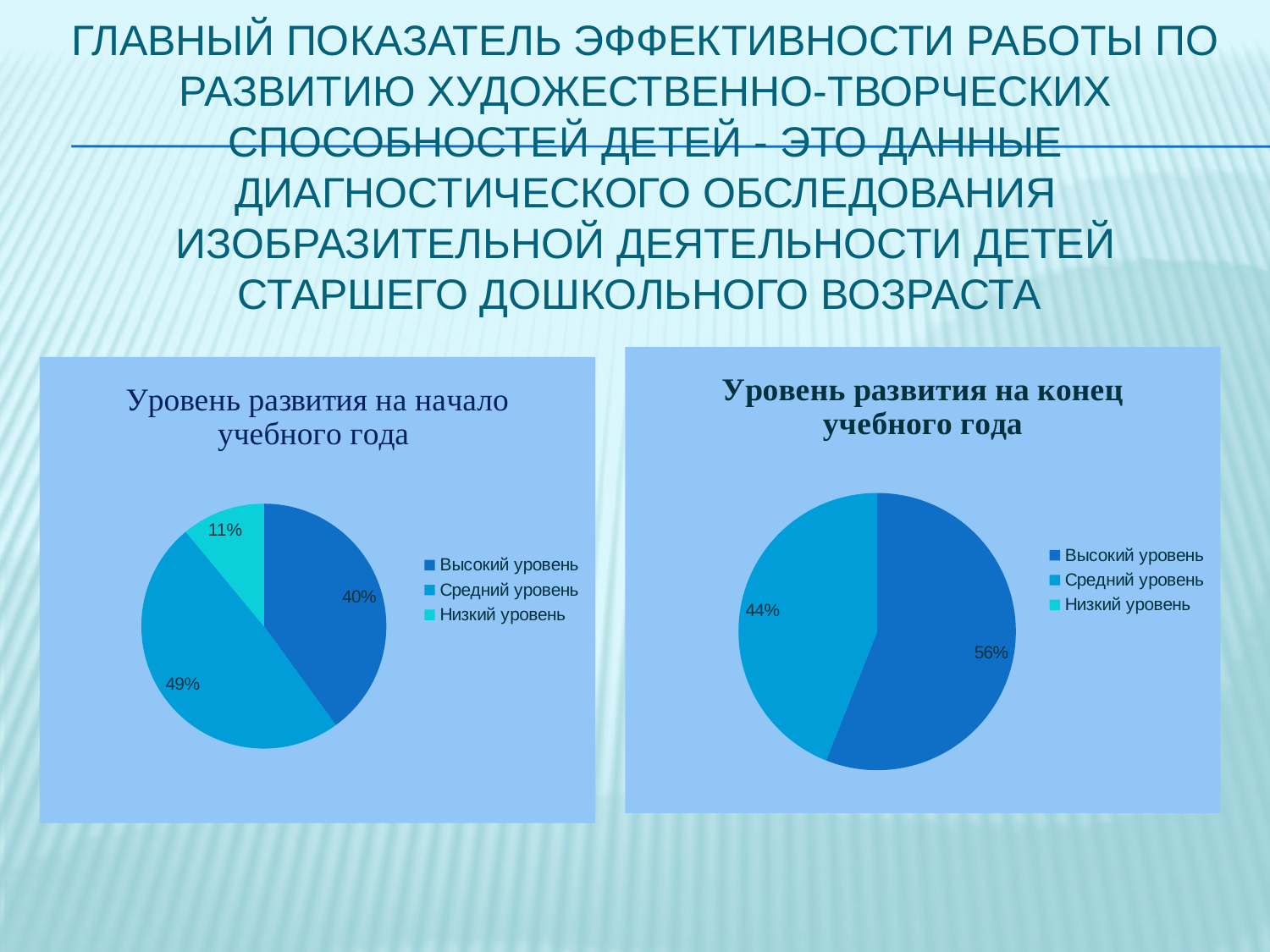

# Главный показатель эффективности работы по развитию художественно-творческих способностей детей - это данные диагностического обследования изобразительной деятельности детей старшего дошкольного возраста

### Chart: Уровень развития на конец учебного года

| Category | Уровень развития на конец учебного года |
|---|---|
| Высокий уровень | 0.56 |
| Средний уровень | 0.44 |
| Низкий уровень | 0.0 |

### Chart: Уровень развития на начало учебного года

| Category | Продажи |
|---|---|
| Высокий уровень | 0.4 |
| Средний уровень | 0.4900000000000003 |
| Низкий уровень | 0.11000000000000006 |